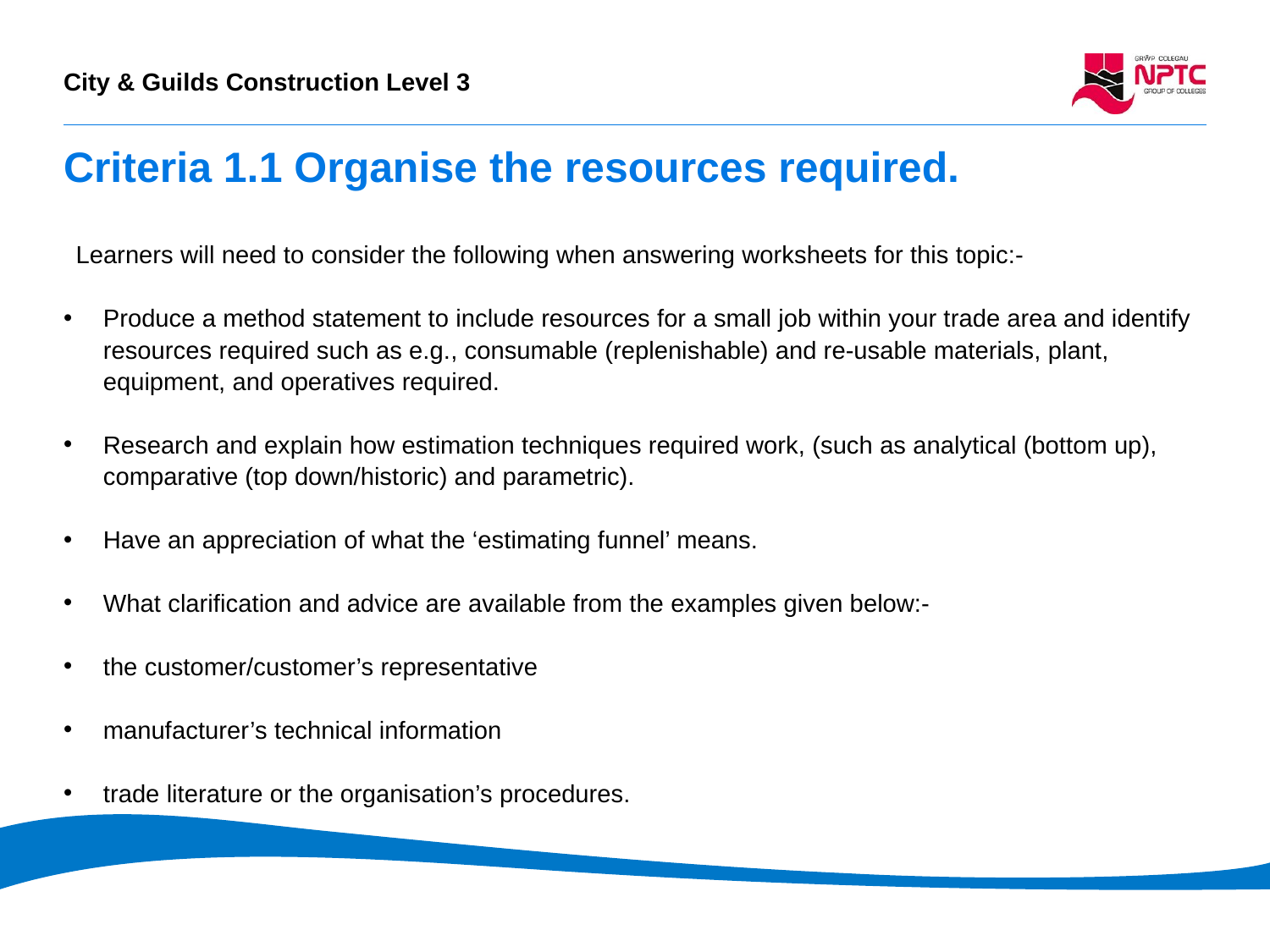

# Criteria 1.1 Organise the resources required.

  Learners will need to consider the following when answering worksheets for this topic:-
Produce a method statement to include resources for a small job within your trade area and identify resources required such as e.g., consumable (replenishable) and re-usable materials, plant, equipment, and operatives required.
Research and explain how estimation techniques required work, (such as analytical (bottom up), comparative (top down/historic) and parametric).
Have an appreciation of what the ‘estimating funnel’ means.
What clarification and advice are available from the examples given below:-
the customer/customer’s representative
manufacturer’s technical information
trade literature or the organisation’s procedures.